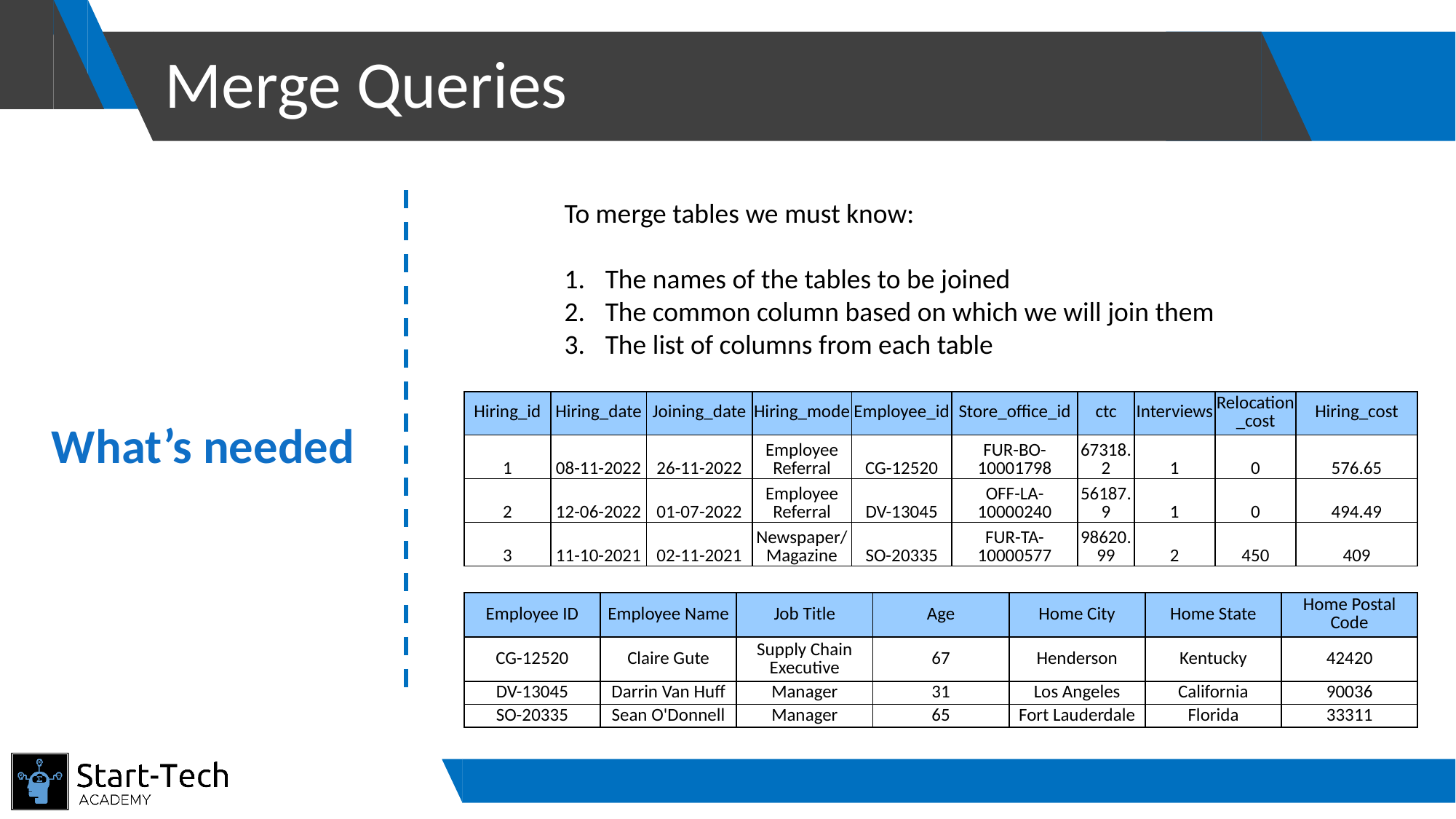

# Merge Queries
To merge tables we must know:

The names of the tables to be joined
The common column based on which we will join them
The list of columns from each table
| Hiring\_id | Hiring\_date | Joining\_date | Hiring\_mode | Employee\_id | Store\_office\_id | ctc | Interviews | Relocation\_cost | Hiring\_cost |
| --- | --- | --- | --- | --- | --- | --- | --- | --- | --- |
| 1 | 08-11-2022 | 26-11-2022 | Employee Referral | CG-12520 | FUR-BO-10001798 | 67318.2 | 1 | 0 | 576.65 |
| 2 | 12-06-2022 | 01-07-2022 | Employee Referral | DV-13045 | OFF-LA-10000240 | 56187.9 | 1 | 0 | 494.49 |
| 3 | 11-10-2021 | 02-11-2021 | Newspaper/Magazine | SO-20335 | FUR-TA-10000577 | 98620.99 | 2 | 450 | 409 |
What’s needed
| Employee ID | Employee Name | Job Title | Age | Home City | Home State | Home Postal Code |
| --- | --- | --- | --- | --- | --- | --- |
| CG-12520 | Claire Gute | Supply Chain Executive | 67 | Henderson | Kentucky | 42420 |
| DV-13045 | Darrin Van Huff | Manager | 31 | Los Angeles | California | 90036 |
| SO-20335 | Sean O'Donnell | Manager | 65 | Fort Lauderdale | Florida | 33311 |